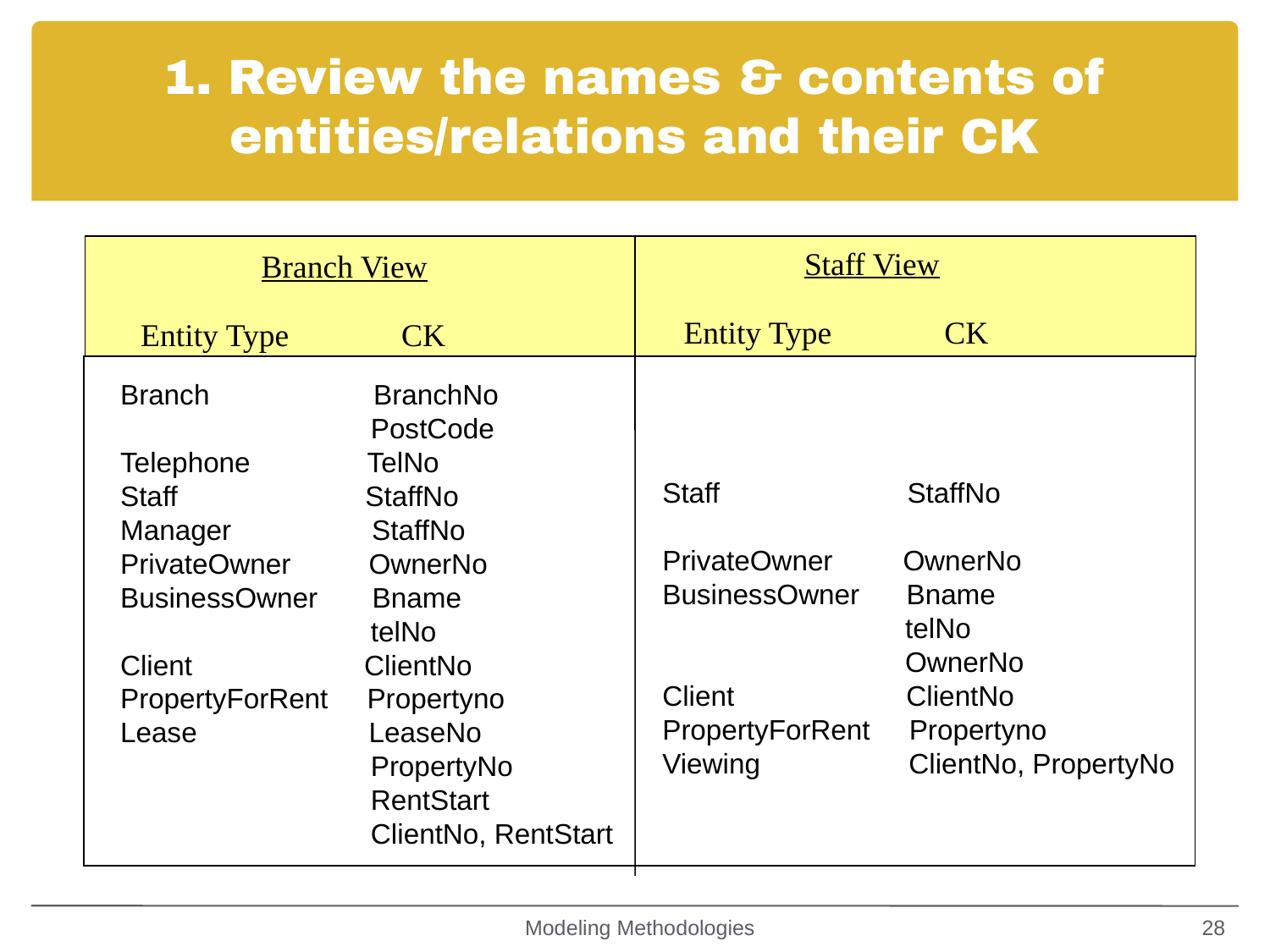

1. Review the names & contents of entities/relations and their CK

               Staff View

Entity Type              CK
               Branch View

Entity Type              CK

Staff                        StaffNo

PrivateOwner         OwnerNo
BusinessOwner      Bname
                               telNo
                               OwnerNo
Client                      ClientNo
PropertyForRent     Propertyno
Viewing                   ClientNo, PropertyNo

Branch                     BranchNo
                                PostCode
Telephone               TelNo
Staff                        StaffNo
Manager                  StaffNo
PrivateOwner          OwnerNo
BusinessOwner       Bname
                                telNo
Client                      ClientNo
PropertyForRent     Propertyno
Lease                      LeaseNo
                                PropertyNo
                                RentStart
                                ClientNo, RentStart

Modeling Methodologies
28